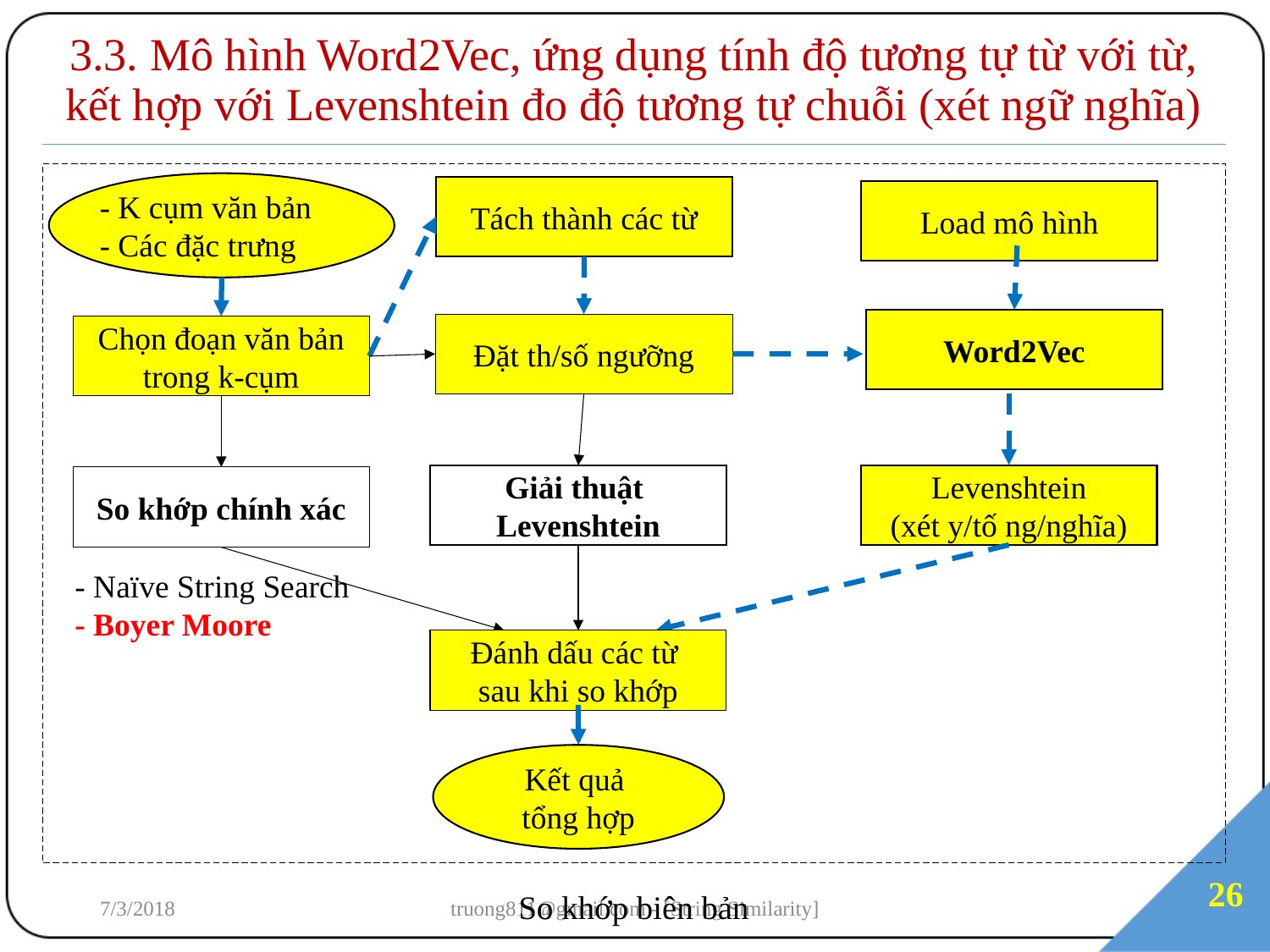

# 3.3. Mô hình Word2Vec, ứng dụng tính độ tương tự từ với từ, kết hợp với Levenshtein đo độ tương tự chuỗi (xét ngữ nghĩa)

- K cụm văn bản
- Các đặc trưng
Tách thành các từ
Load mô hình
Word2Vec
Đặt th/số ngưỡng
Chọn đoạn văn bản trong k-cụm
Levenshtein
(xét y/tố ng/nghĩa)
Giải thuật
Levenshtein
So khớp chính xác
Đánh dấu các từ
sau khi so khớp
Kết quả
tổng hợp

So khớp biên bản
- Naïve String Search
- Boyer Moore
26
7/3/2018
truong811@gmail.com - [String Similarity]